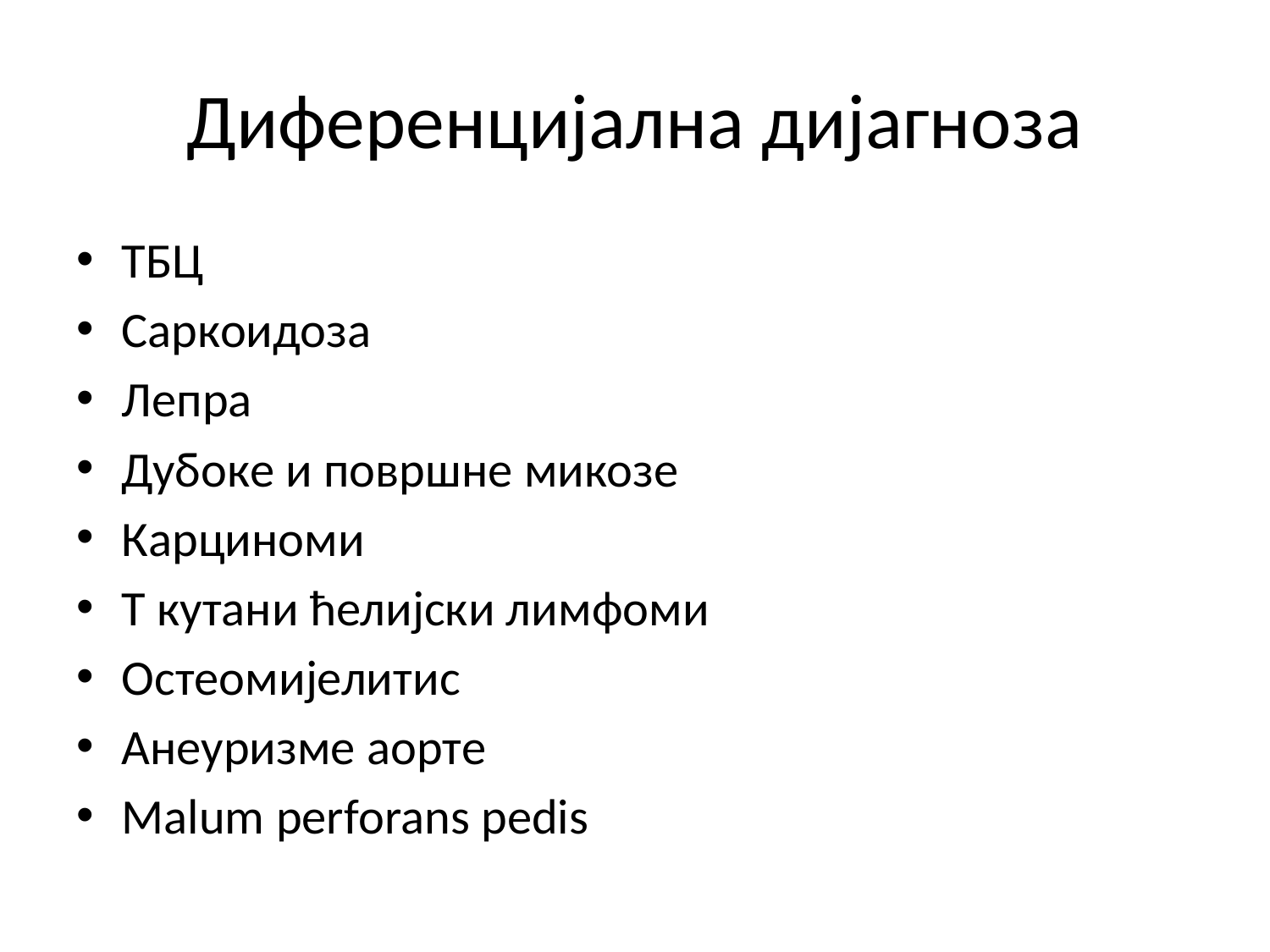

# Диференцијална дијагноза
ТБЦ
Саркоидоза
Лепра
Дубоке и површне микозе
Карциноми
Т кутани ћелијски лимфоми
Остеомијелитис
Анеуризме аорте
Malum perforans pedis